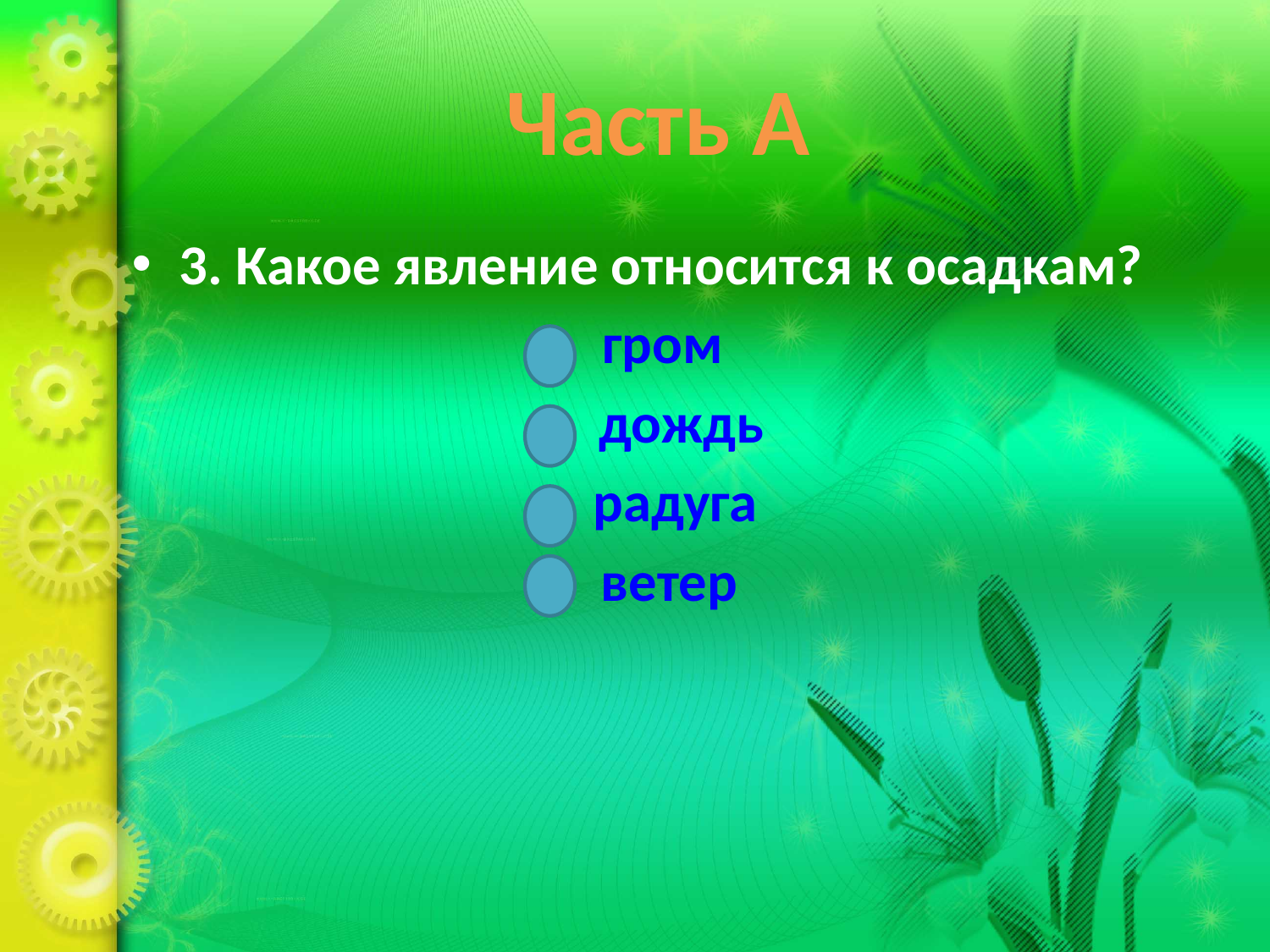

# Часть А
3. Какое явление относится к осадкам?
гром
   дождь
  радуга
 ветер